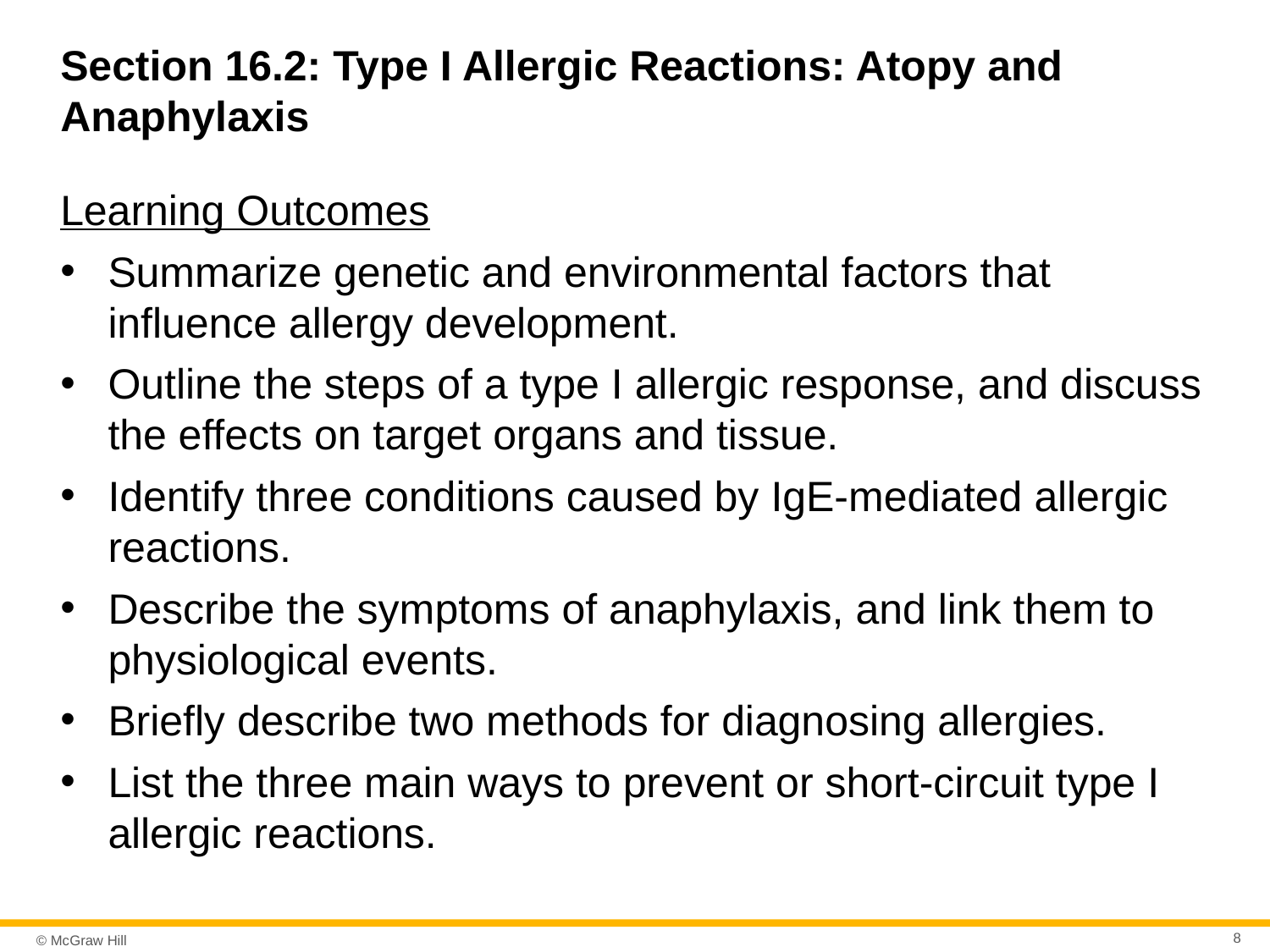

# Section 16.2: Type I Allergic Reactions: Atopy and Anaphylaxis
Learning Outcomes
Summarize genetic and environmental factors that influence allergy development.
Outline the steps of a type I allergic response, and discuss the effects on target organs and tissue.
Identify three conditions caused by IgE-mediated allergic reactions.
Describe the symptoms of anaphylaxis, and link them to physiological events.
Briefly describe two methods for diagnosing allergies.
List the three main ways to prevent or short-circuit type I allergic reactions.